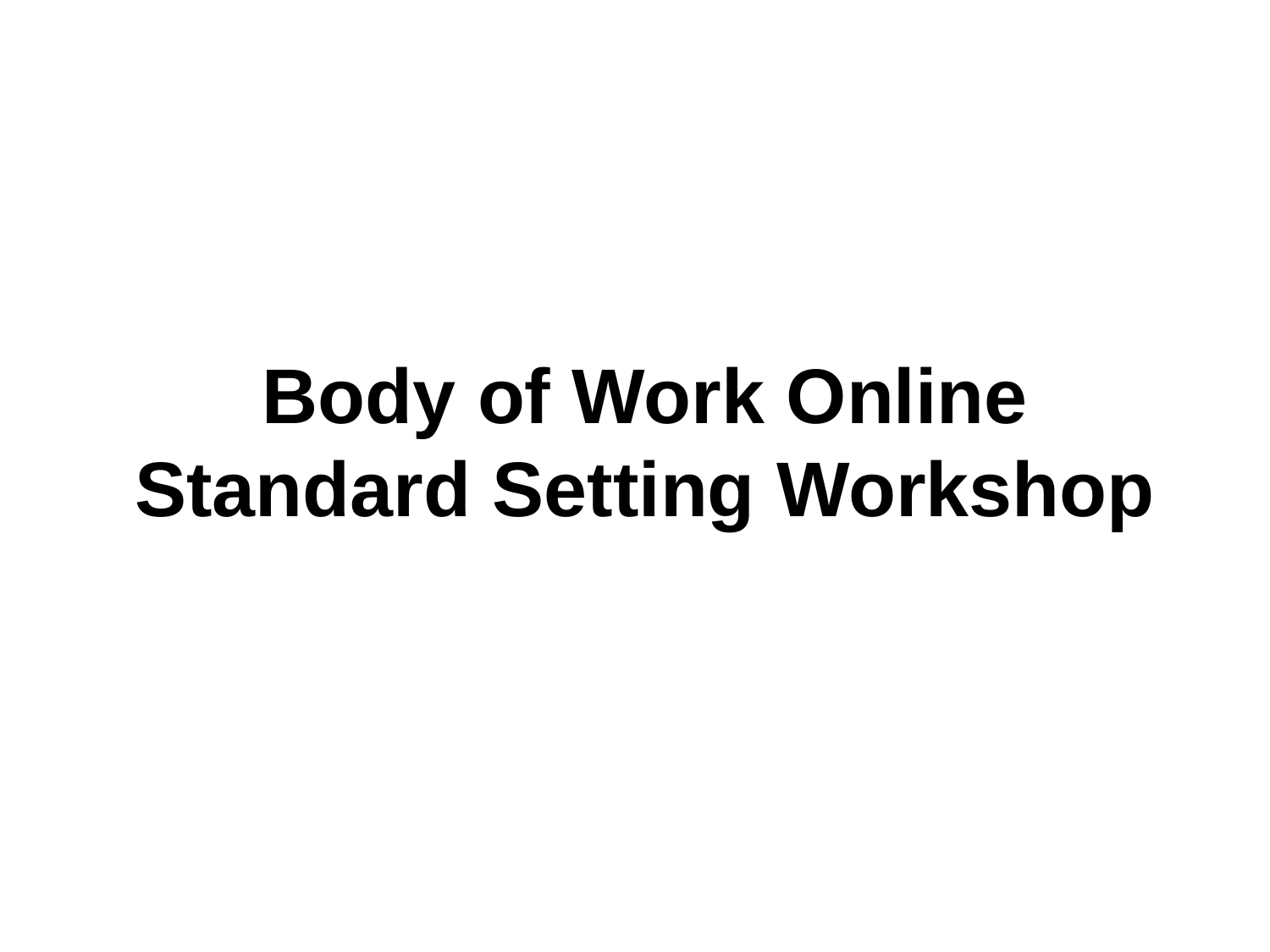

# Body of Work Online Standard Setting Workshop